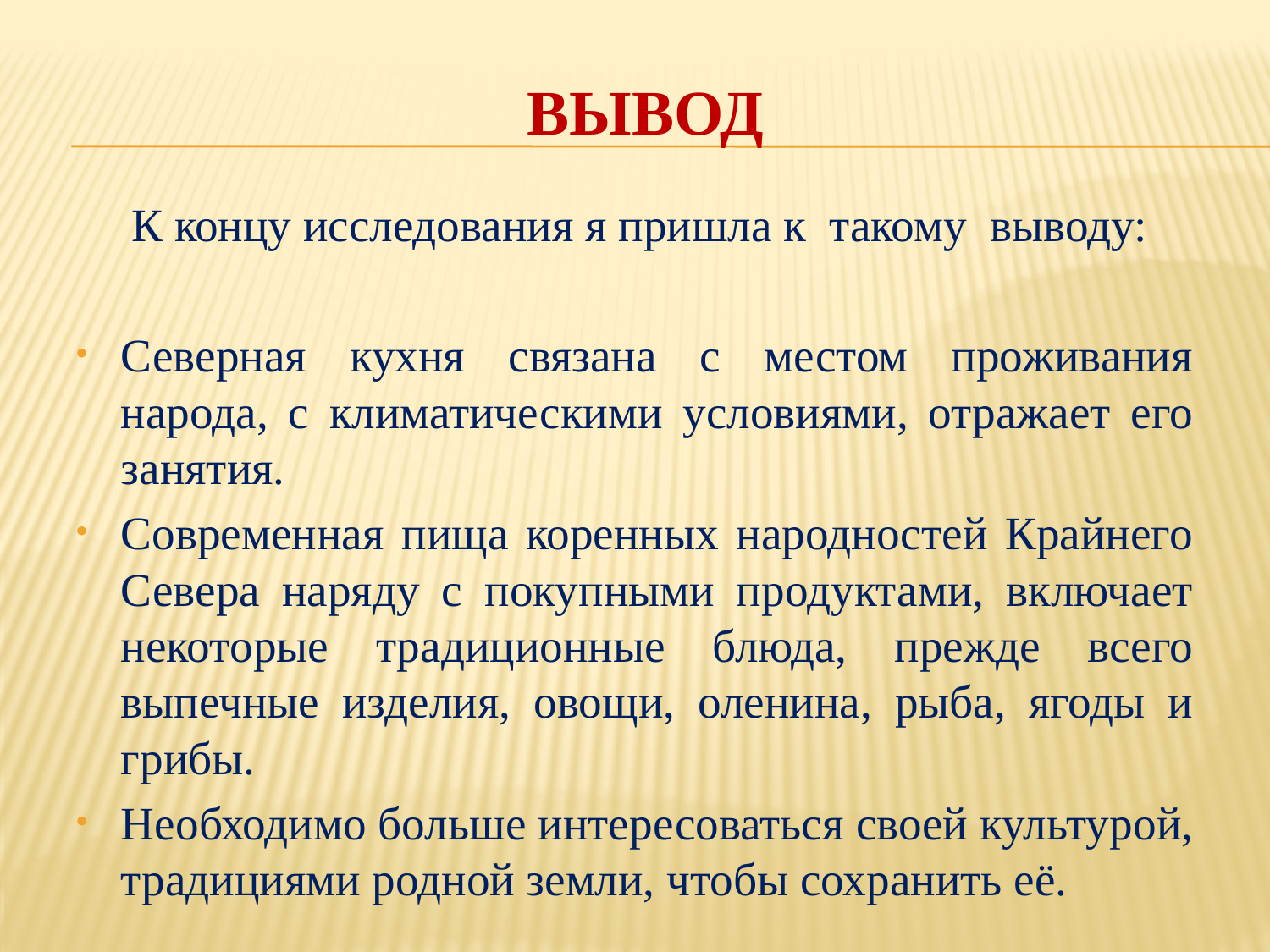

# Вывод

      К концу исследования я пришла к  такому  выводу:

Северная кухня связана с местом проживания народа, с климатическими условиями, отражает его занятия.
Современная пища коренных народностей Крайнего Севера наряду с покупными продуктами, включает некоторые традиционные блюда, прежде всего выпечные изделия, овощи, оленина, рыба, ягоды и грибы.
Необходимо больше интересоваться своей культурой, традициями родной земли, чтобы сохранить её.